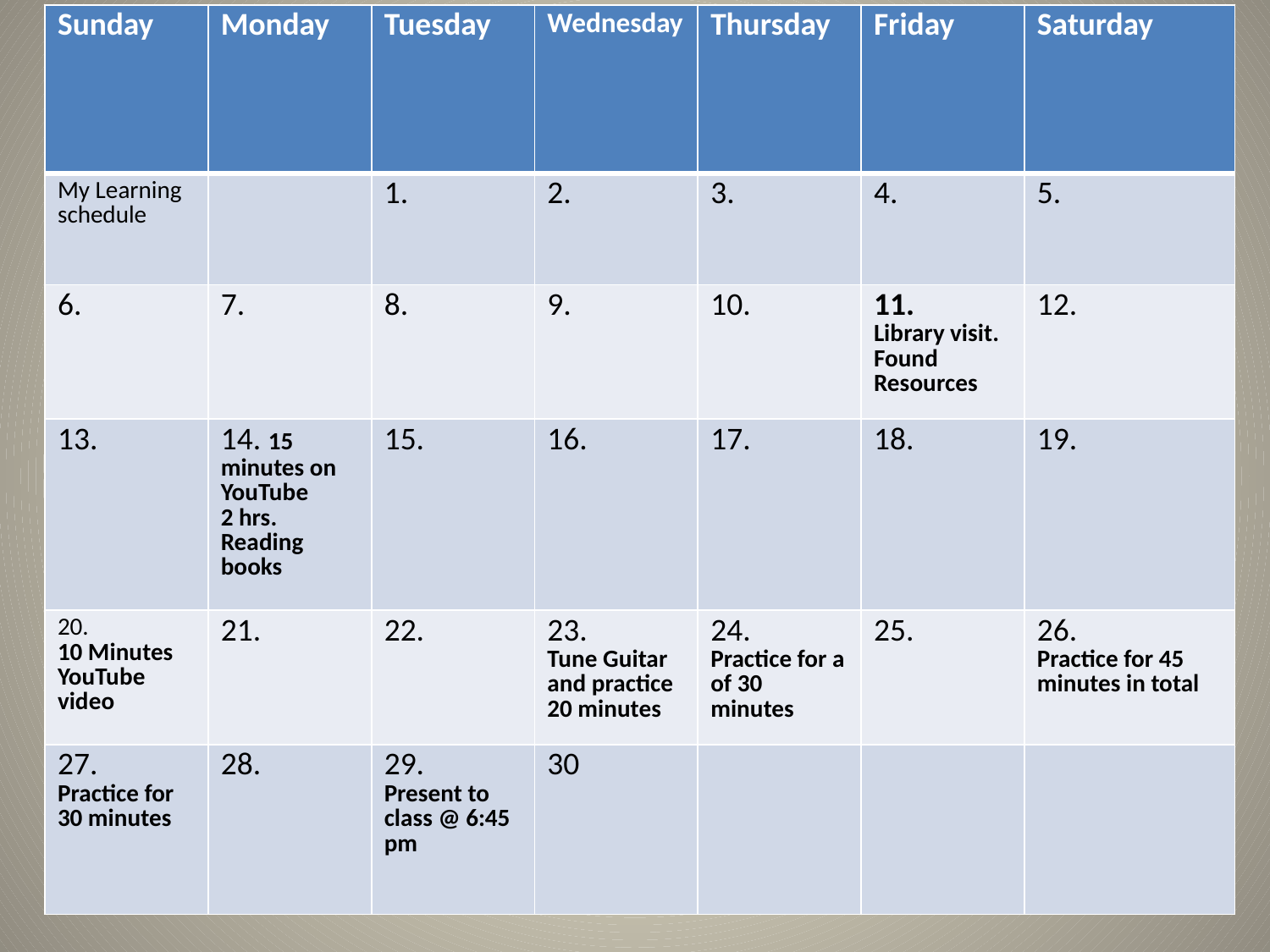

| Sunday | Monday | Tuesday | Wednesday | Thursday | Friday | Saturday |
| --- | --- | --- | --- | --- | --- | --- |
| My Learning schedule |  | 1. | 2. | 3. | 4. | 5. |
| 6. | 7. | 8. | 9. | 10. | 11. Library visit. Found Resources | 12. |
| 13. | 14. 15 minutes on YouTube 2 hrs. Reading books | 15. | 16. | 17. | 18. | 19. |
| 20. 10 Minutes YouTube video | 21. | 22. | 23. Tune Guitar and practice 20 minutes | 24. Practice for a of 30 minutes | 25. | 26. Practice for 45 minutes in total |
| 27. Practice for 30 minutes | 28. | 29. Present to class @ 6:45 pm | 30 |  |  |  |
#